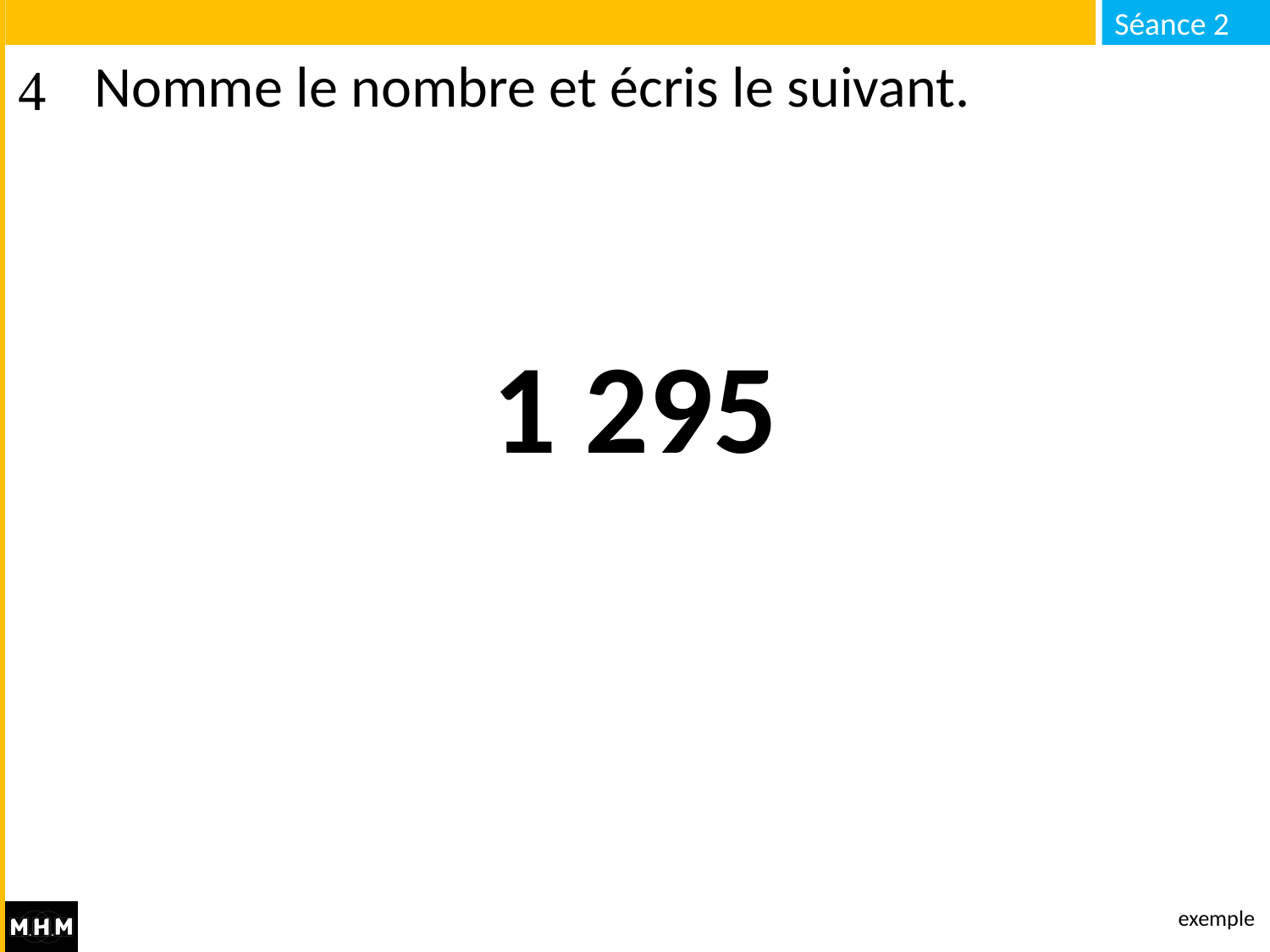

# Nomme le nombre et écris le suivant.
1 295
exemple